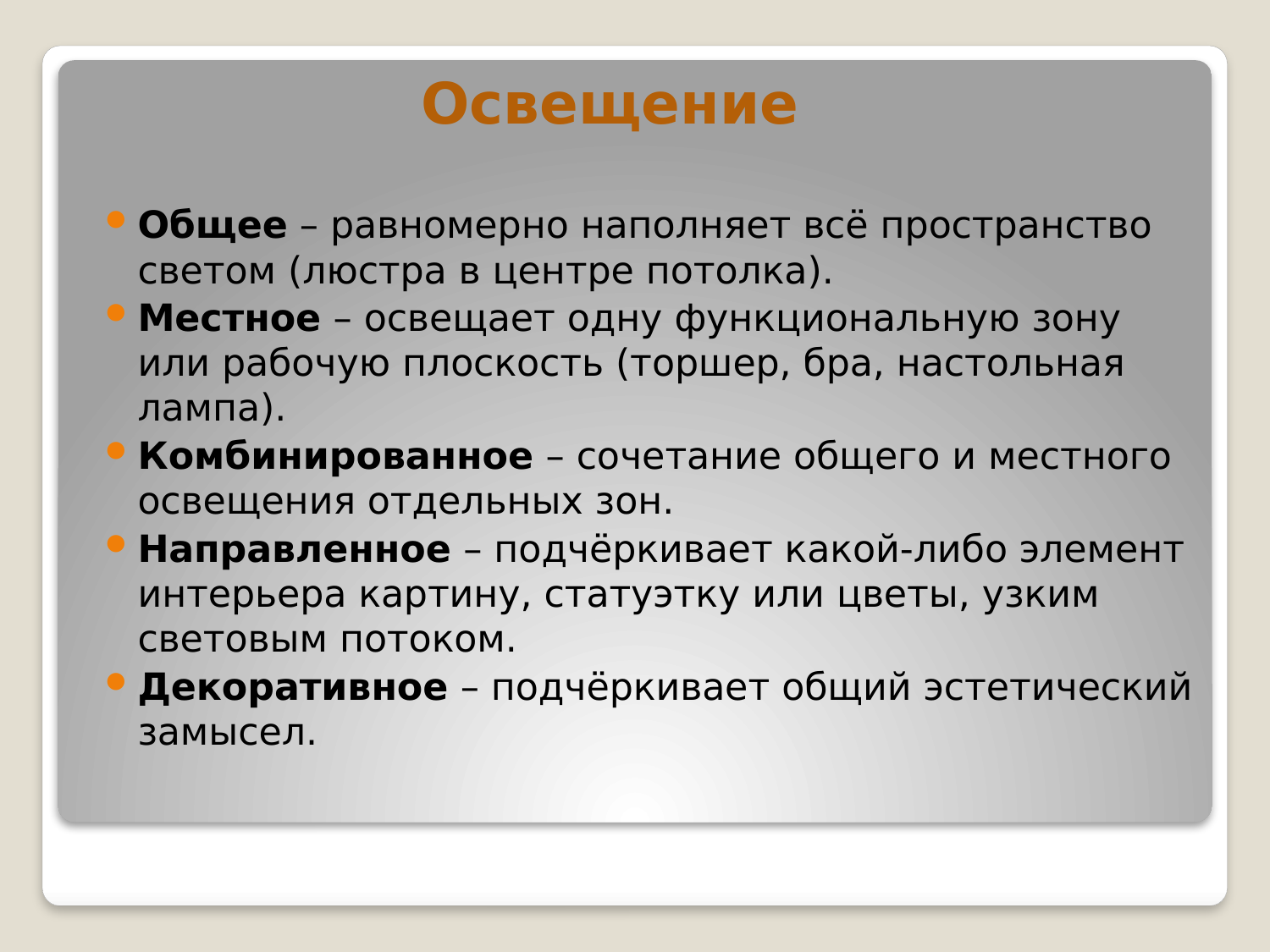

# Освещение
Общее – равномерно наполняет всё пространство светом (люстра в центре потолка).
Местное – освещает одну функциональную зону или рабочую плоскость (торшер, бра, настольная лампа).
Комбинированное – сочетание общего и местного освещения отдельных зон.
Направленное – подчёркивает какой-либо элемент интерьера картину, статуэтку или цветы, узким световым потоком.
Декоративное – подчёркивает общий эстетический замысел.